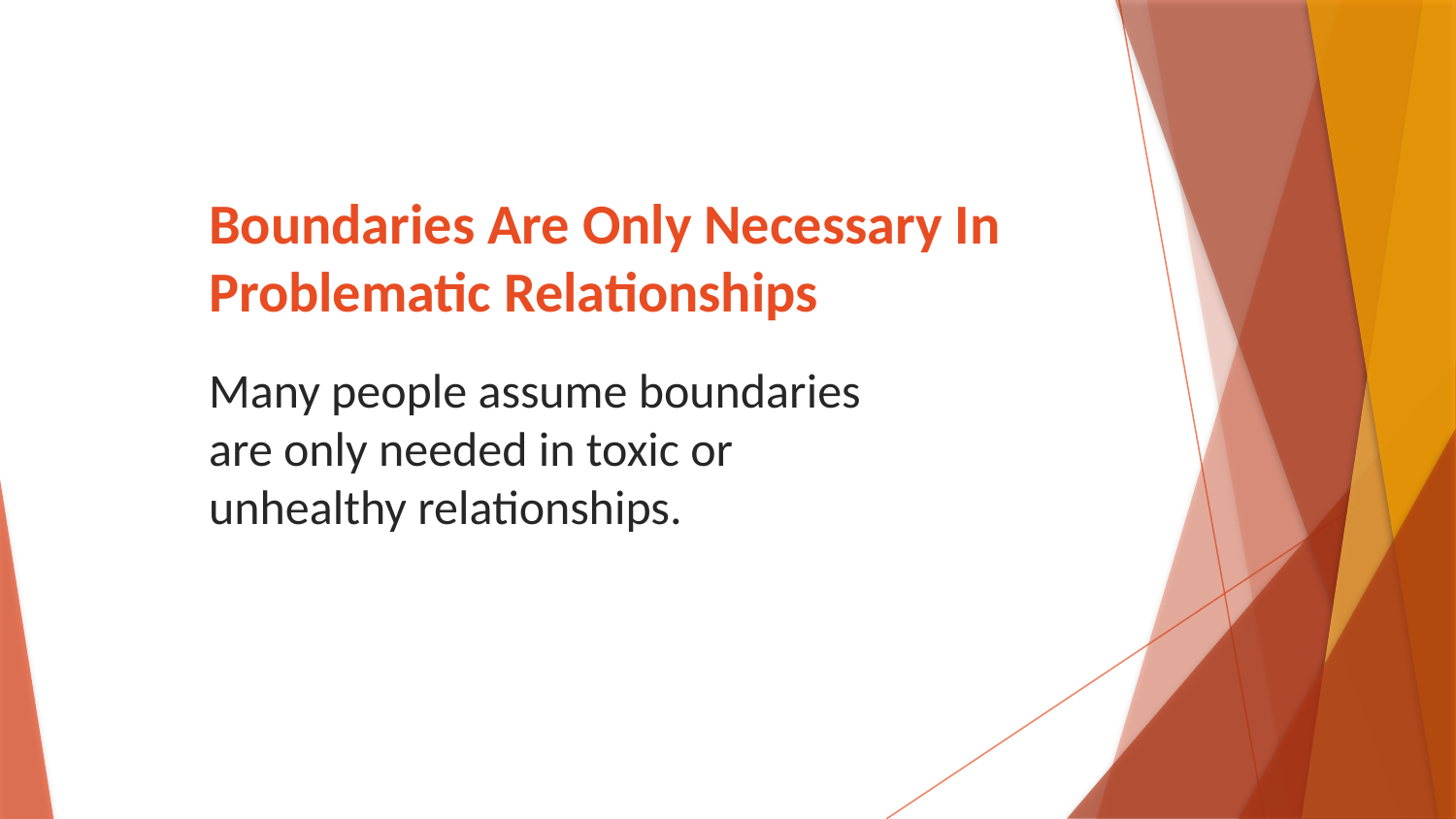

# Boundaries Are Only Necessary In Problematic Relationships
Many people assume boundaries are only needed in toxic or unhealthy relationships.